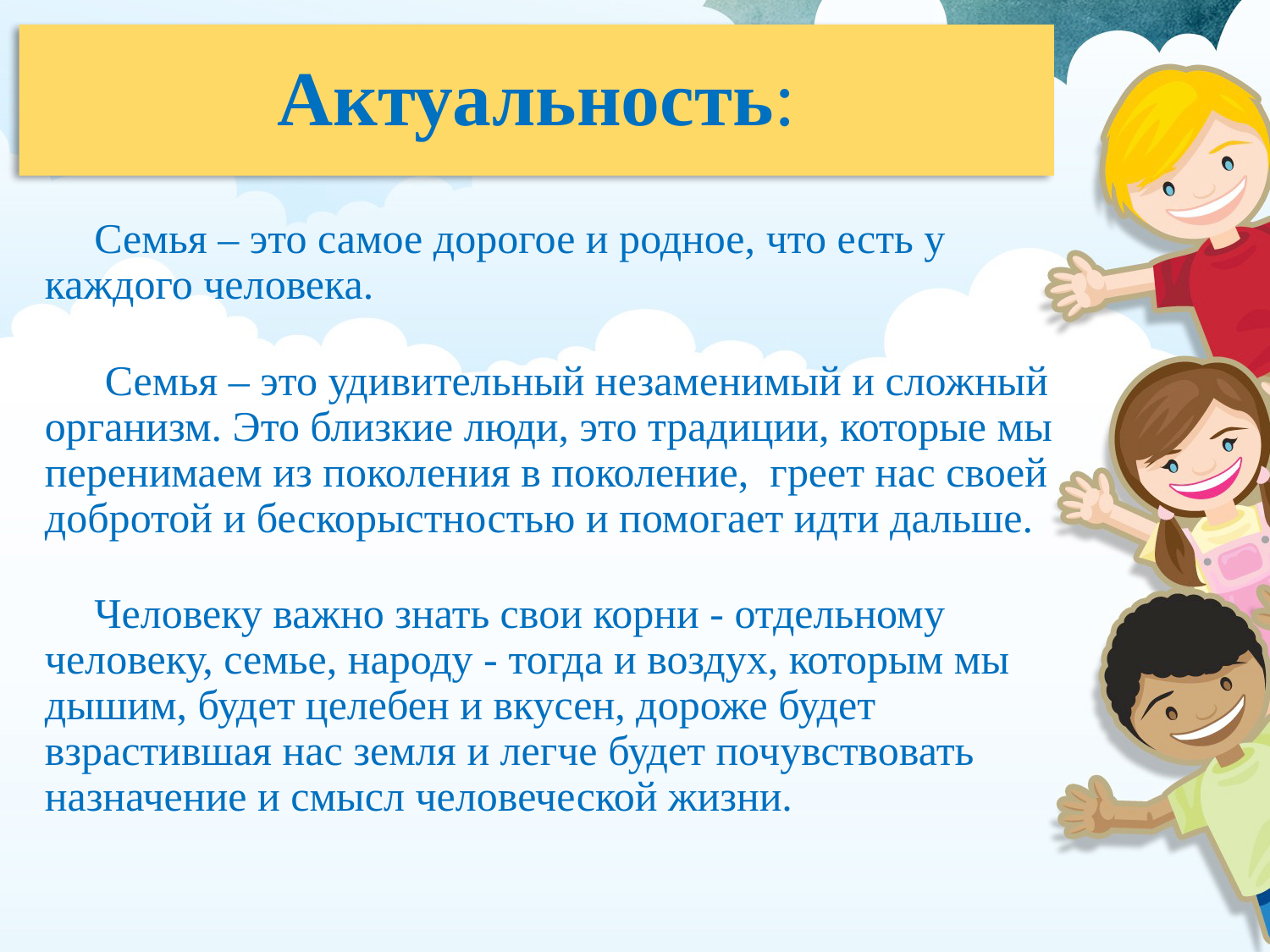

# Актуальность:
Семья – это самое дорогое и родное, что есть у каждого человека.

 Семья – это удивительный незаменимый и сложный организм. Это близкие люди, это традиции, которые мы перенимаем из поколения в поколение,  греет нас своей добротой и бескорыстностью и помогает идти дальше.

Человеку важно знать свои корни - отдельному человеку, семье, народу - тогда и воздух, которым мы дышим, будет целебен и вкусен, дороже будет взрастившая нас земля и легче будет почувствовать назначение и смысл человеческой жизни.